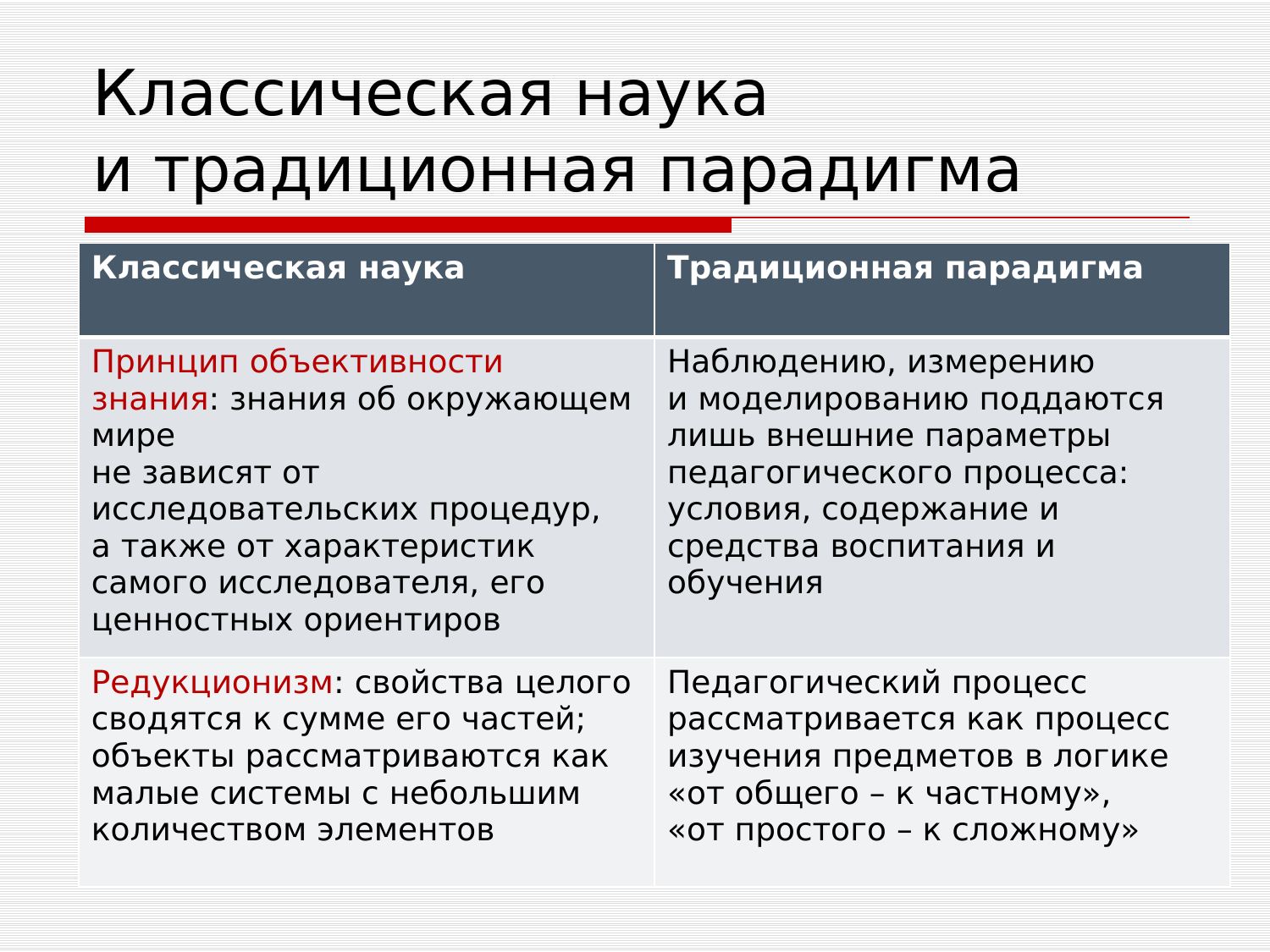

# Классическая наука и традиционная парадигма
| Классическая наука | Традиционная парадигма |
| --- | --- |
| Принцип объективности знания: знания об окружающем мире не зависят от исследовательских процедур, а также от характеристик самого исследователя, его ценностных ориентиров | Наблюдению, измерению и моделированию поддаются лишь внешние параметры педагогического процесса: условия, содержание и средства воспитания и обучения |
| Редукционизм: свойства целого сводятся к сумме его частей; объекты рассматриваются как малые системы с небольшим количеством элементов | Педагогический процесс рассматривается как процесс изучения предметов в логике «от общего – к частному», «от простого – к сложному» |